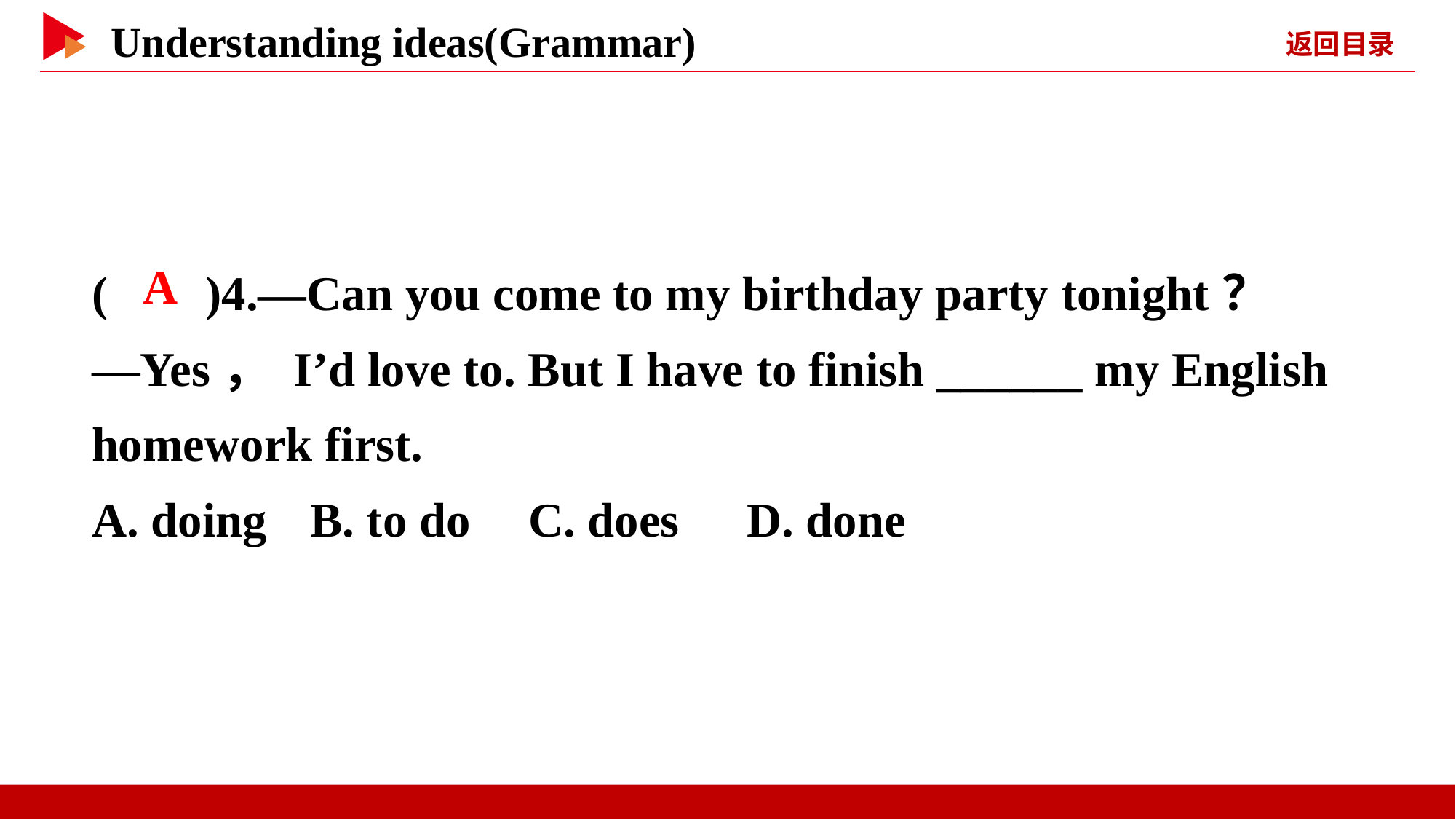

(        )4.—Can you come to my birthday party tonight？
—Yes， I’d love to. But I have to finish ______ my English homework first.
A. doing	B. to do	C. does	D. done
   A